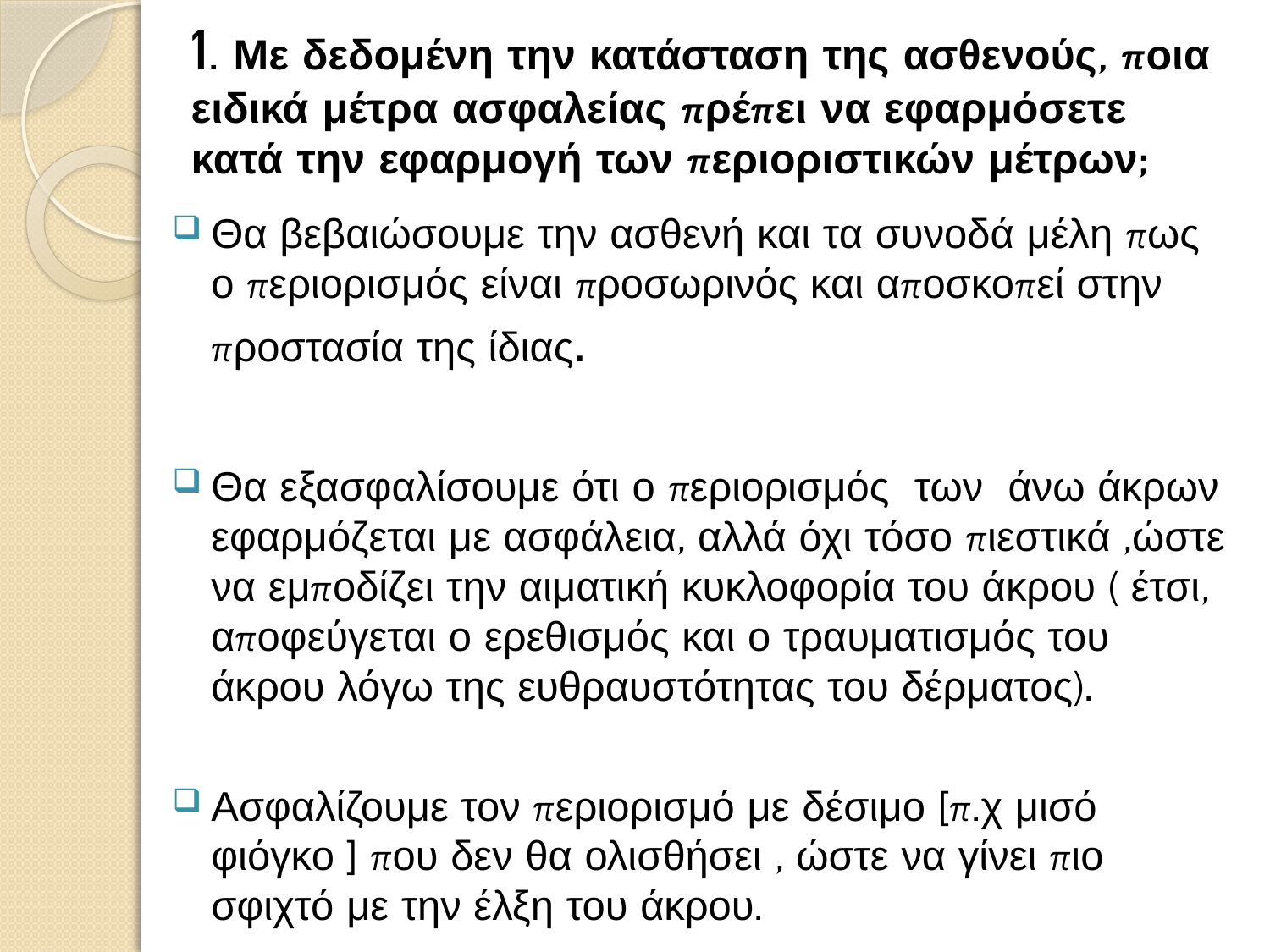

# 1. Με δεδομένη την κατάσταση της ασθενούς, ποια ειδικά μέτρα ασφαλείας πρέπει να εφαρμόσετε κατά την εφαρμογή των περιοριστικών μέτρων;
Θα βεβαιώσουμε την ασθενή και τα συνοδά μέλη πως ο περιορισμός είναι προσωρινός και αποσκοπεί στην προστασία της ίδιας.

Θα εξασφαλίσουμε ότι ο περιορισμός  των  άνω άκρων εφαρμόζεται με ασφάλεια, αλλά όχι τόσο πιεστικά ,ώστε να εμποδίζει την αιματική κυκλοφορία του άκρου ( έτσι, αποφεύγεται ο ερεθισμός και ο τραυματισμός του άκρου λόγω της ευθραυστότητας του δέρματος).

Ασφαλίζουμε τον περιορισμό με δέσιμο [π.χ μισό φιόγκο ] που δεν θα ολισθήσει , ώστε να γίνει πιο σφιχτό με την έλξη του άκρου.